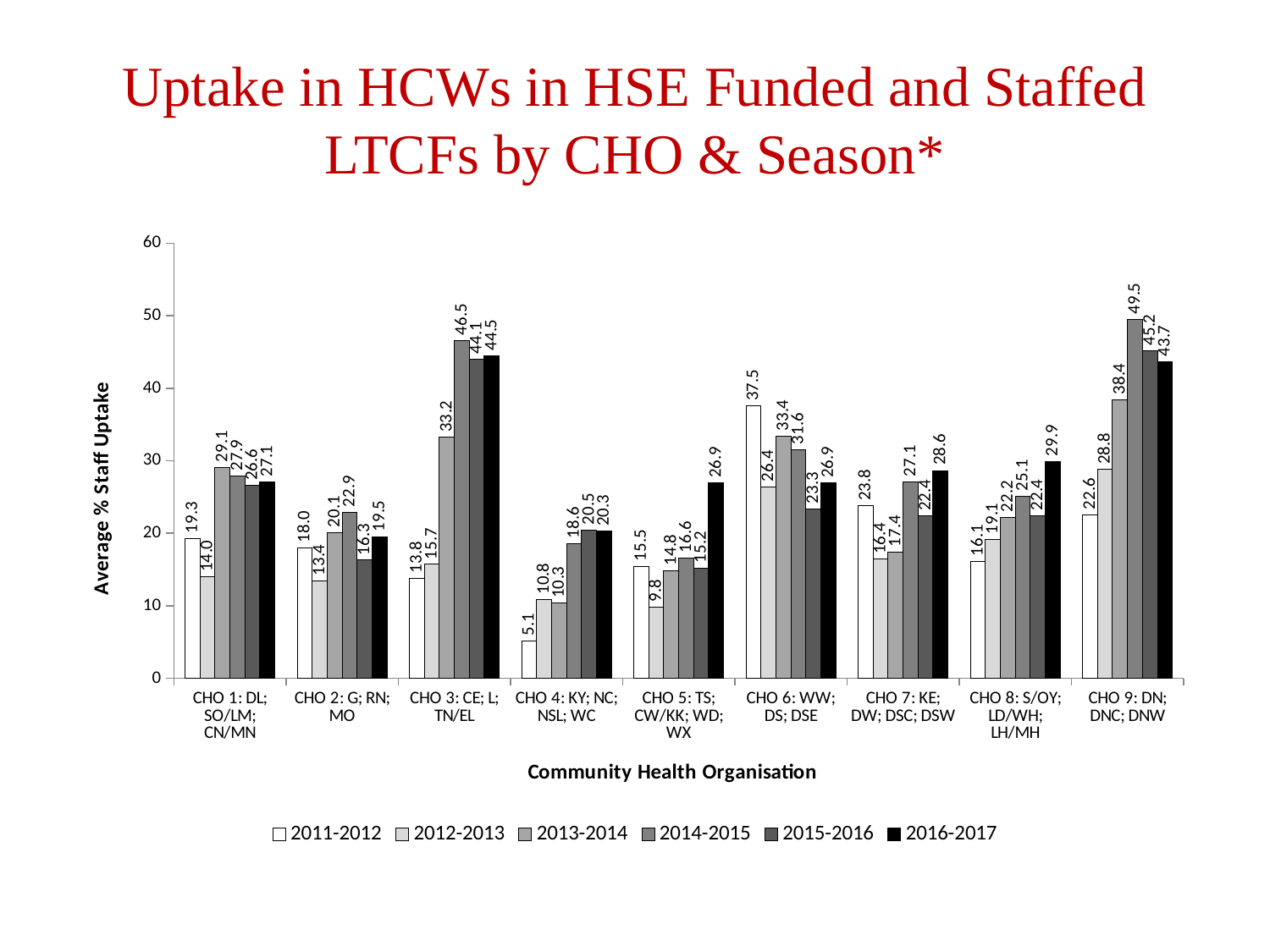

# Uptake in HCWs in HSE Funded and Staffed LTCFs by CHO & Season*

### Chart

| Category | 2011-2012 | 2012-2013 | 2013-2014 | 2014-2015 | 2015-2016 | 2016-2017 |
|---|---|---|---|---|---|---|
| CHO 1: DL; SO/LM; CN/MN | 19.28585376923077 | 13.963587887632519 | 29.06230819706438 | 27.900000000000002 | 26.56385906662778 | 27.077390130636584 |
| CHO 2: G; RN; MO | 18.022015355399997 | 13.39239069300197 | 20.09547607692933 | 22.885714285714283 | 16.289718344121674 | 19.477099892999025 |
| CHO 3: CE; L; TN/EL | 13.79756 | 15.705309203442653 | 33.22881734935362 | 46.54761666666667 | 44.05254763234655 | 44.46644188825 |
| CHO 4: KY; NC; NSL; WC | 5.142065527428571 | 10.836897813548422 | 10.343511260891797 | 18.593333333333337 | 20.476568971237725 | 20.278085439737577 |
| CHO 5: TS; CW/KK; WD; WX | 15.455470929333332 | 9.8196614741729 | 14.803372229986016 | 16.62857142857143 | 15.195609756097559 | 26.914138502395122 |
| CHO 6: WW; DS; DSE | 37.534634565 | 26.399132463822493 | 33.36752855200337 | 31.575000000000003 | 23.34328358208955 | 26.913669100333333 |
| CHO 7: KE; DW; DSC; DSW | 23.764653 | 16.403853439332167 | 17.42127830181908 | 27.113506 | 22.35792349726776 | 28.645946653 |
| CHO 8: S/OY; LD/WH; LH/MH | 16.144666714285712 | 19.125332171651472 | 22.213631518000785 | 25.127272727272725 | 22.412022459857887 | 29.912360662539992 |
| CHO 9: DN; DNC; DNW | 22.572118444 | 28.777263280692928 | 38.388617805411805 | 49.46621571428572 | 45.175714250095275 | 43.65688195833333 |